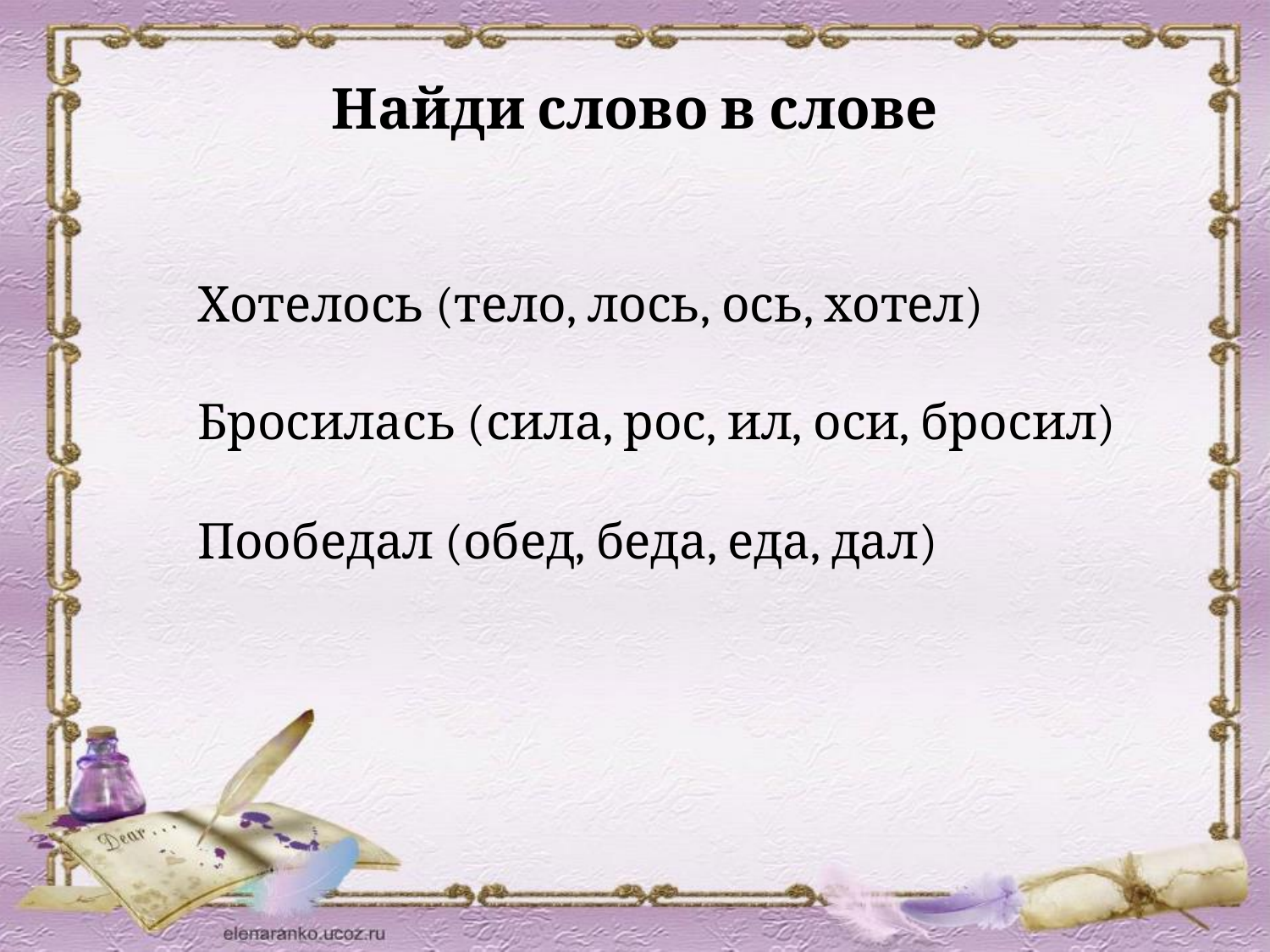

Найди слово в слове
Хотелось (тело, лось, ось, хотел)

Бросилась (сила, рос, ил, оси, бросил)

Пообедал (обед, беда, еда, дал)